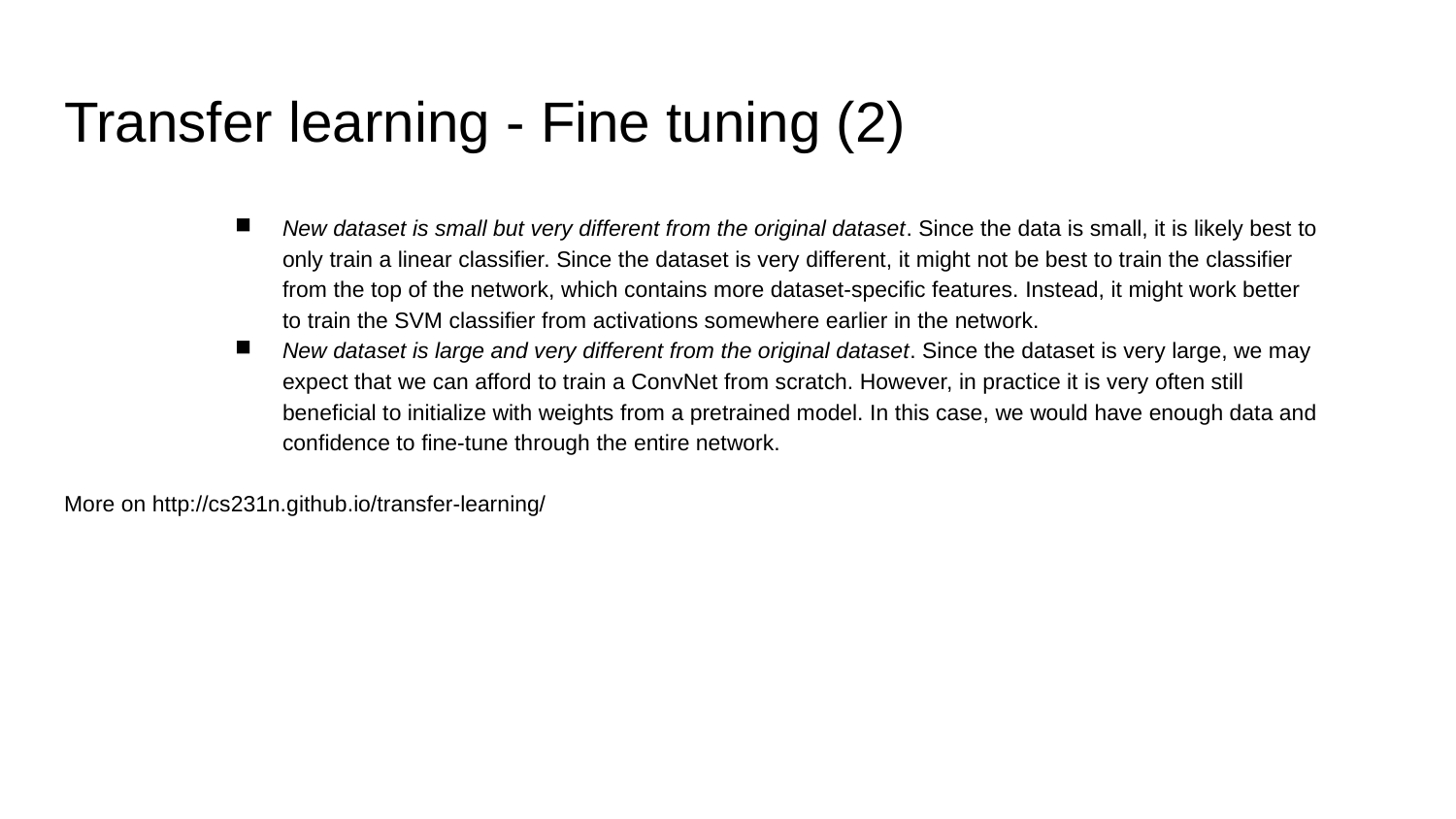

# Transfer learning - Fine tuning (2)

New dataset is small but very different from the original dataset. Since the data is small, it is likely best to only train a linear classifier. Since the dataset is very different, it might not be best to train the classifier from the top of the network, which contains more dataset-specific features. Instead, it might work better to train the SVM classifier from activations somewhere earlier in the network.
New dataset is large and very different from the original dataset. Since the dataset is very large, we may expect that we can afford to train a ConvNet from scratch. However, in practice it is very often still beneficial to initialize with weights from a pretrained model. In this case, we would have enough data and confidence to fine-tune through the entire network.

More on http://cs231n.github.io/transfer-learning/